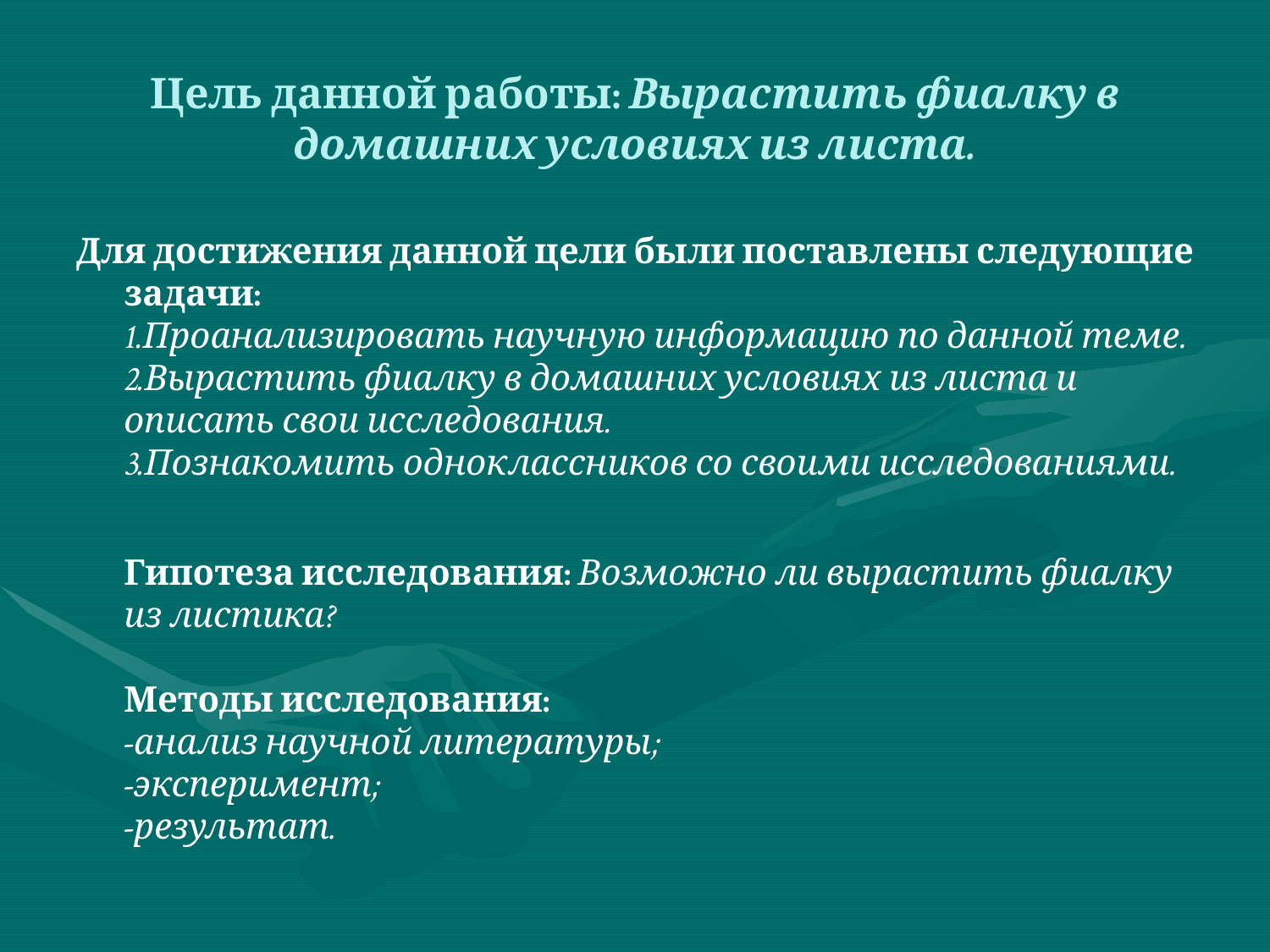

# Цель данной работы: Вырастить фиалку в домашних условиях из листа.
Для достижения данной цели были поставлены следующие задачи:
1.Проанализировать научную информацию по данной теме.
2.Вырастить фиалку в домашних условиях из листа и описать свои исследования.
3.Познакомить одноклассников со своими исследованиями.
Гипотеза исследования: Возможно ли вырастить фиалку из листика?
Методы исследования:
-анализ научной литературы;
-эксперимент;
-результат.